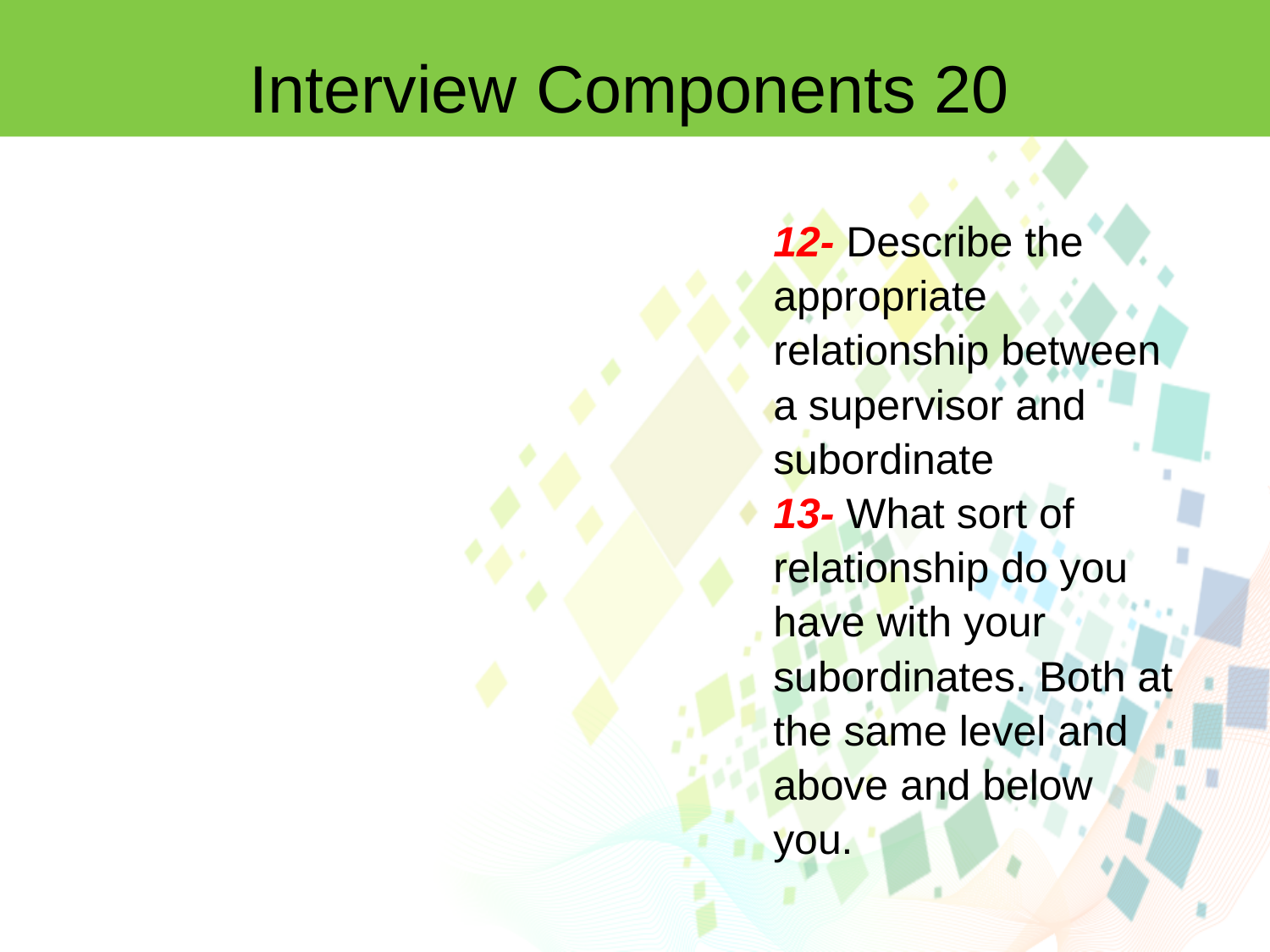

Interview Components 20
12- Describe the appropriate relationship between a supervisor and subordinate
13- What sort of relationship do you have with your subordinates. Both at the same level and above and below you.